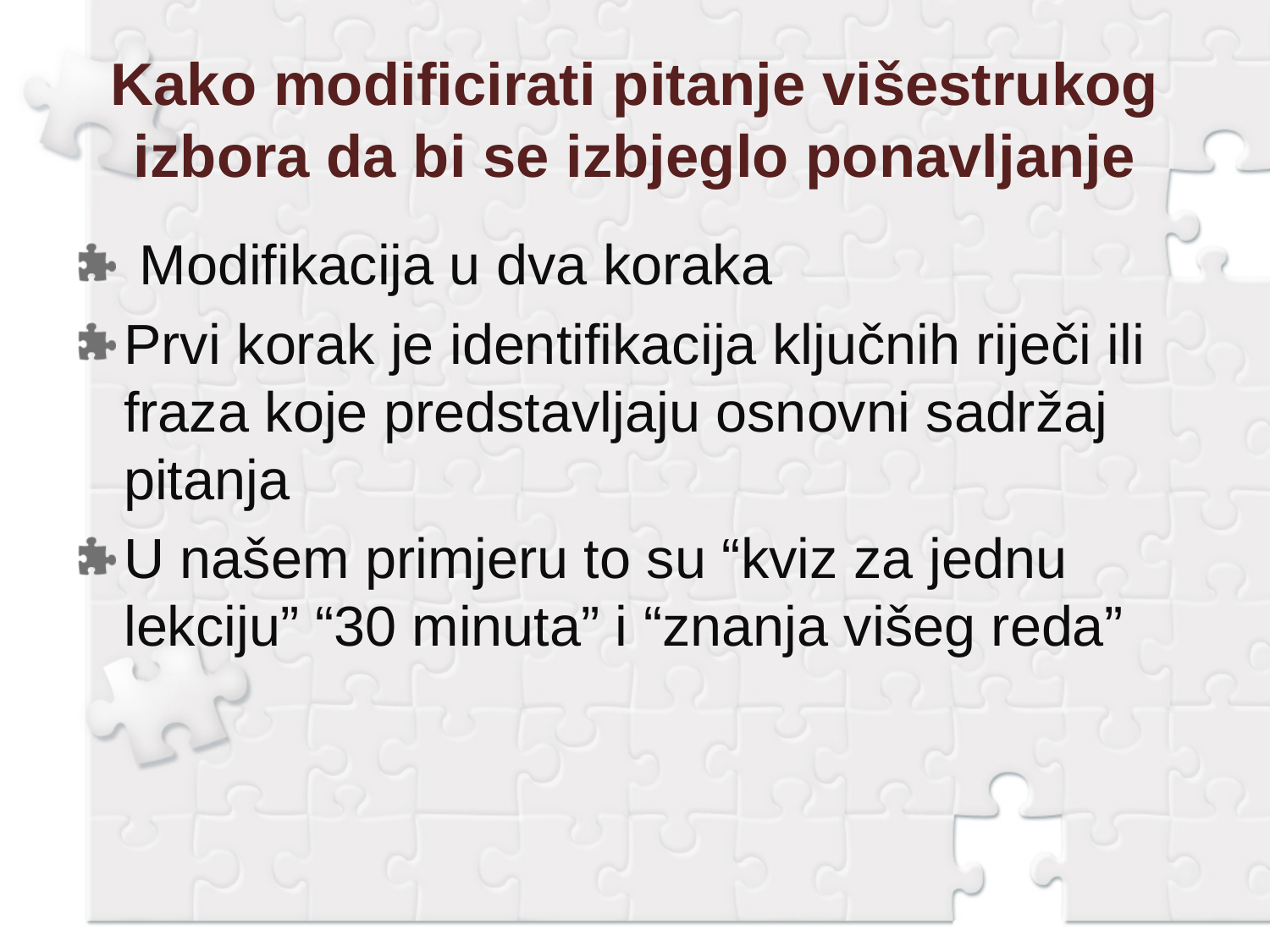

# Kako modificirati pitanje višestrukog izbora da bi se izbjeglo ponavljanje
 Modifikacija u dva koraka
Prvi korak je identifikacija ključnih riječi ili fraza koje predstavljaju osnovni sadržaj pitanja
U našem primjeru to su “kviz za jednu lekciju” “30 minuta” i “znanja višeg reda”